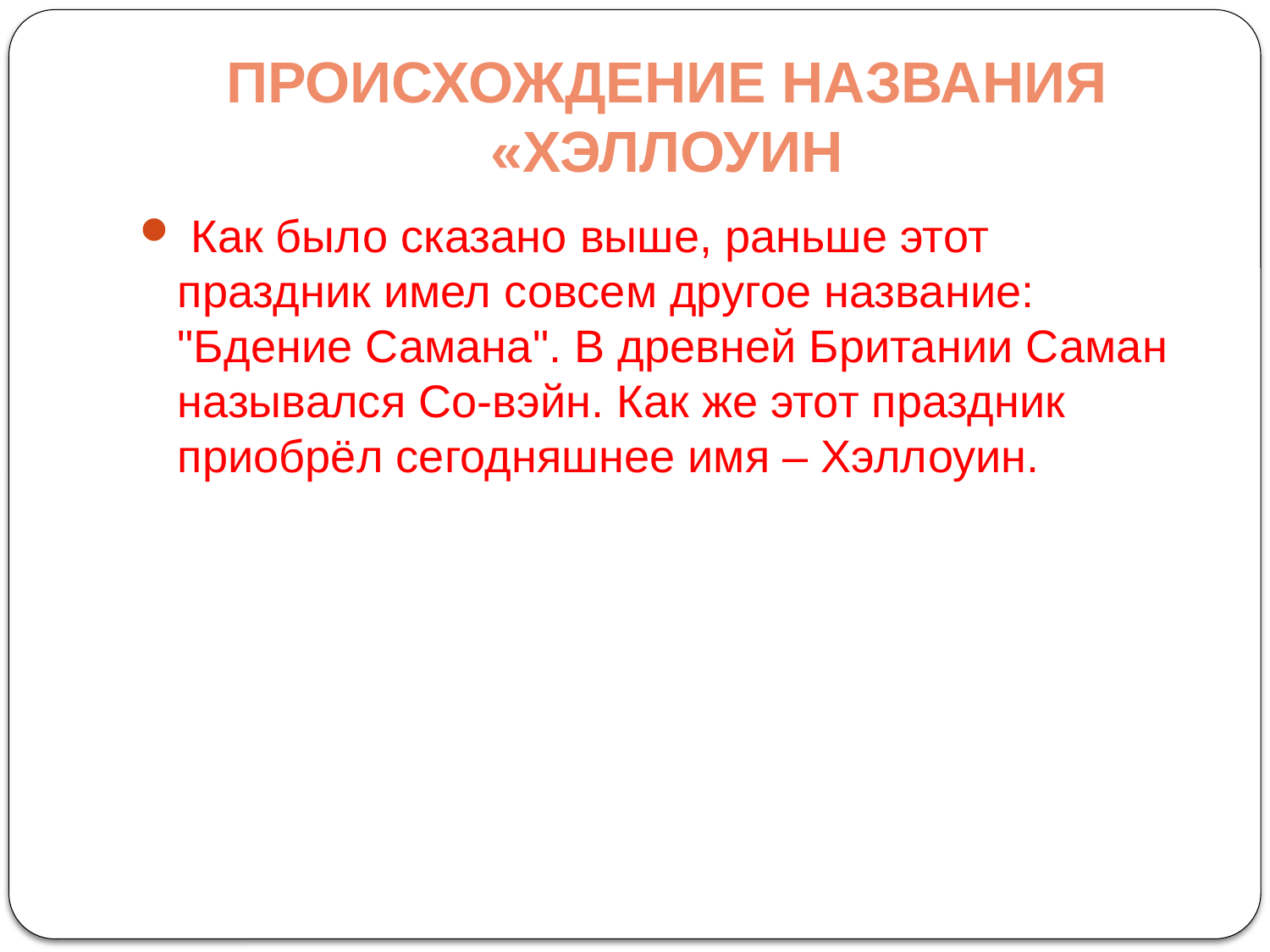

# ПРОИСХОЖДЕНИЕ НАЗВАНИЯ «ХЭЛЛОУИН
 Как было сказано выше, раньше этот праздник имел совсем другое название: "Бдение Самана". В древней Британии Саман назывался Со-вэйн. Как же этот праздник приобрёл сегодняшнее имя – Хэллоуин.